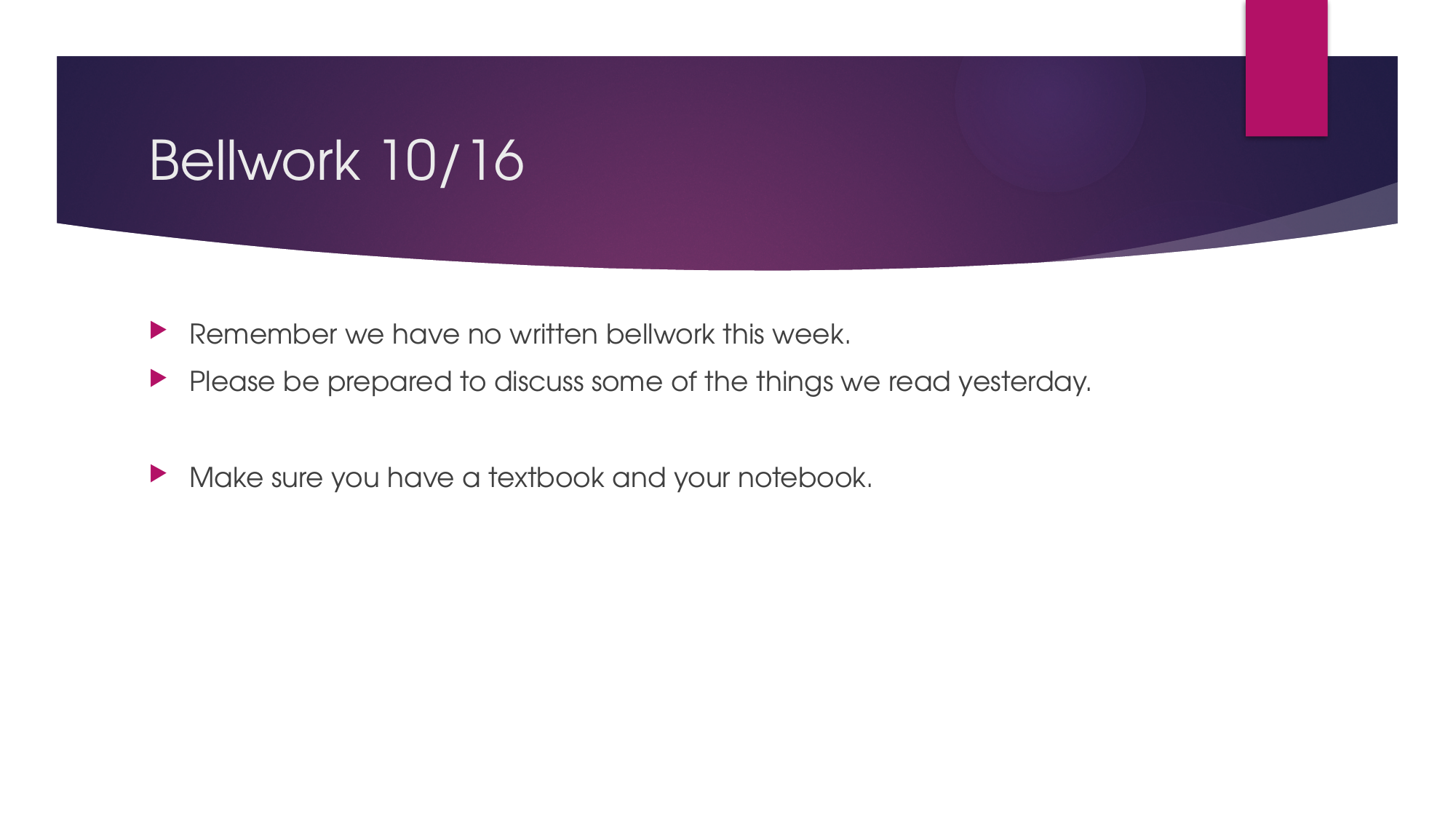

# Bellwork 10/16
Remember we have no written bellwork this week.
Please be prepared to discuss some of the things we read yesterday.

Make sure you have a textbook and your notebook.